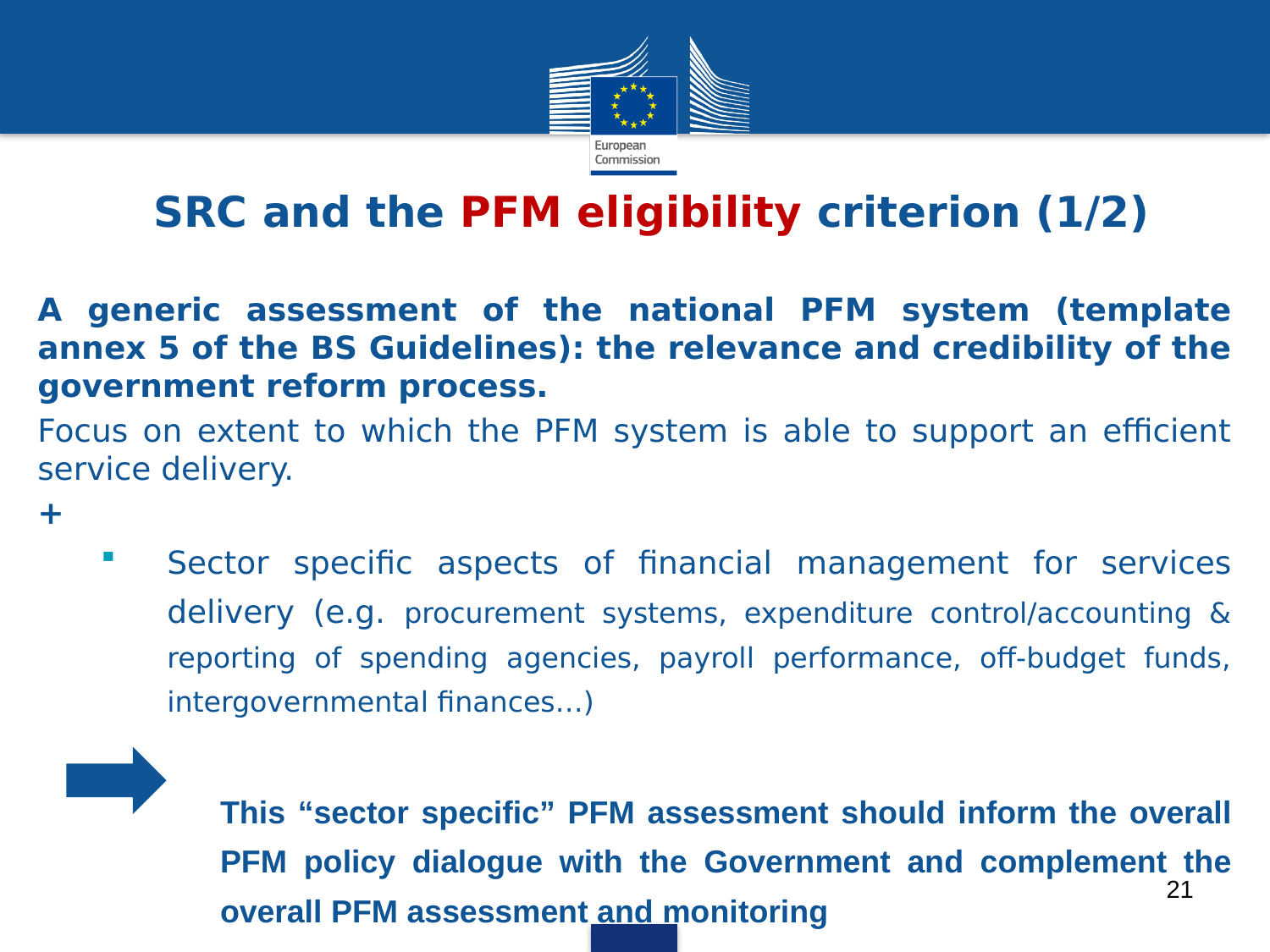

# SRC and the PFM eligibility criterion (1/2)
A generic assessment of the national PFM system (template annex 5 of the BS Guidelines): the relevance and credibility of the government reform process.
Focus on extent to which the PFM system is able to support an efficient service delivery.
+
Sector specific aspects of financial management for services delivery (e.g. procurement systems, expenditure control/accounting & reporting of spending agencies, payroll performance, off-budget funds, intergovernmental finances…)

This “sector specific” PFM assessment should inform the overall PFM policy dialogue with the Government and complement the overall PFM assessment and monitoring

21